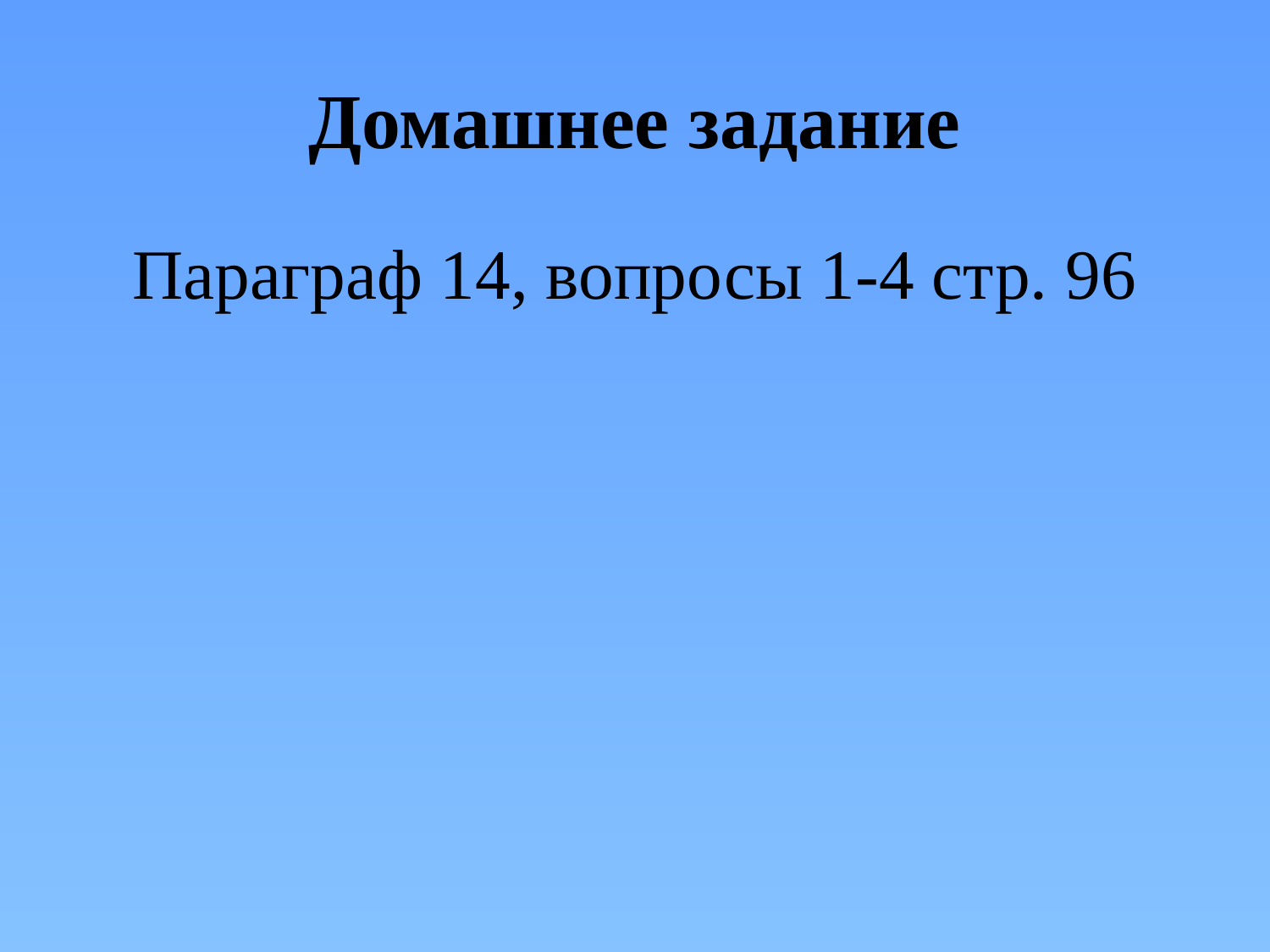

# Домашнее задание
Параграф 14, вопросы 1-4 стр. 96